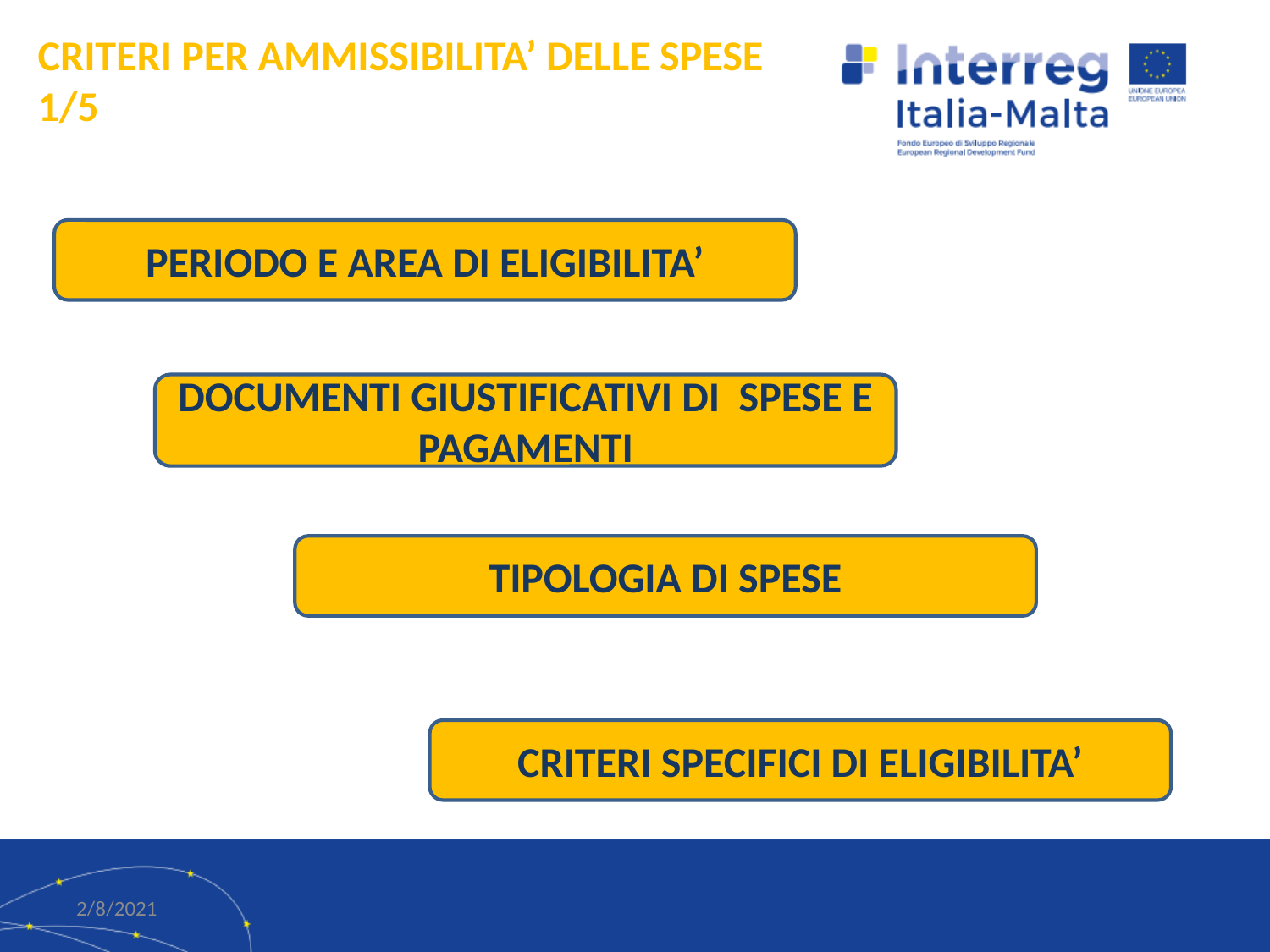

# CRITERI PER AMMISSIBILITA’ DELLE SPESE 1/5
PERIODO E AREA DI ELIGIBILITA’
DOCUMENTI GIUSTIFICATIVI DI  SPESE E PAGAMENTI
TIPOLOGIA DI SPESE
CRITERI SPECIFICI DI ELIGIBILITA’
2/8/2021

8